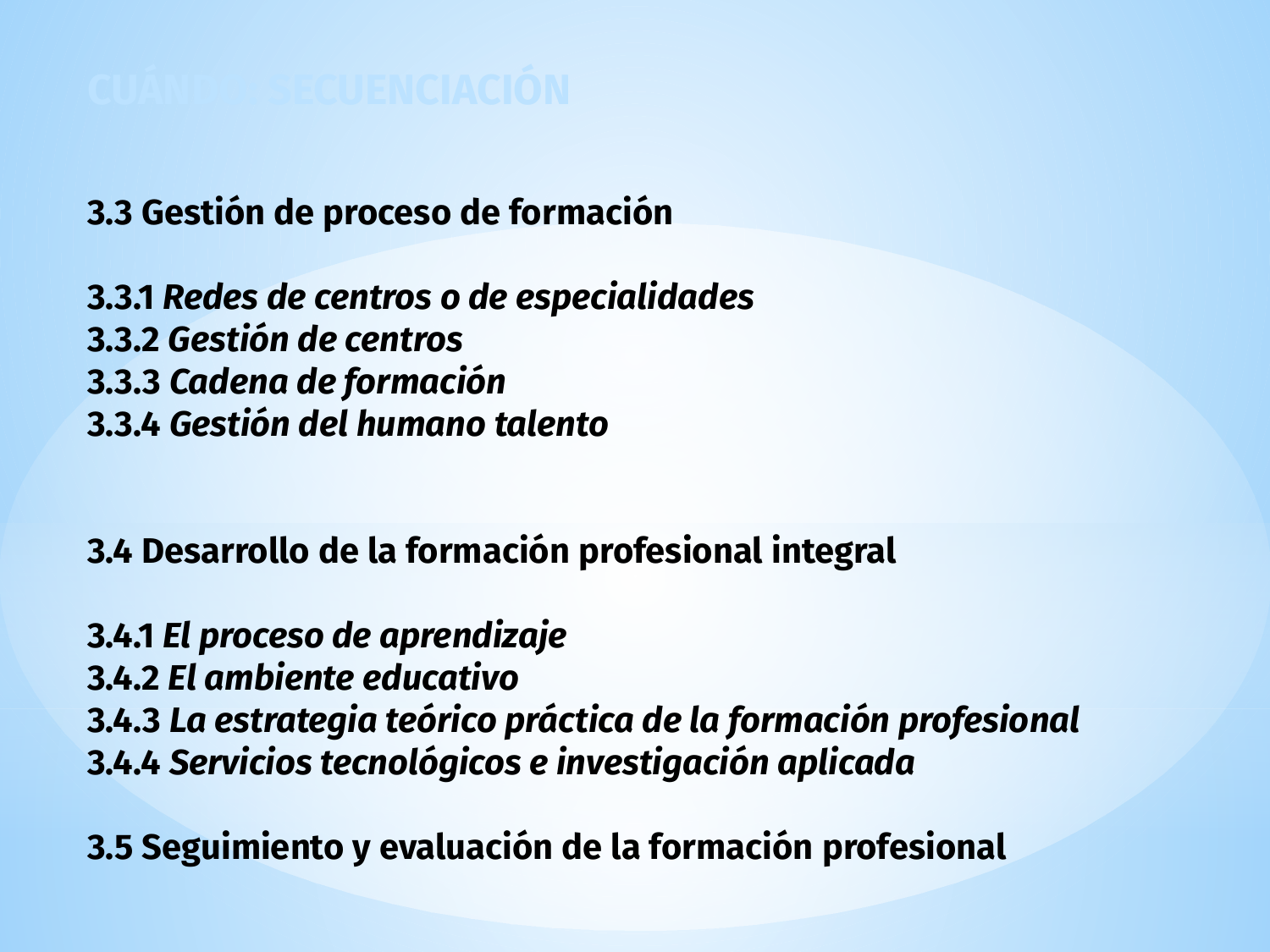

CUÁNDO: SECUENCIACIÓN

3.3 Gestión de proceso de formación

3.3.1 Redes de centros o de especialidades
3.3.2 Gestión de centros
3.3.3 Cadena de formación
3.3.4 Gestión del humano talento

3.4 Desarrollo de la formación profesional integral

3.4.1 El proceso de aprendizaje
3.4.2 El ambiente educativo
3.4.3 La estrategia teórico práctica de la formación profesional
3.4.4 Servicios tecnológicos e investigación aplicada

3.5 Seguimiento y evaluación de la formación profesional